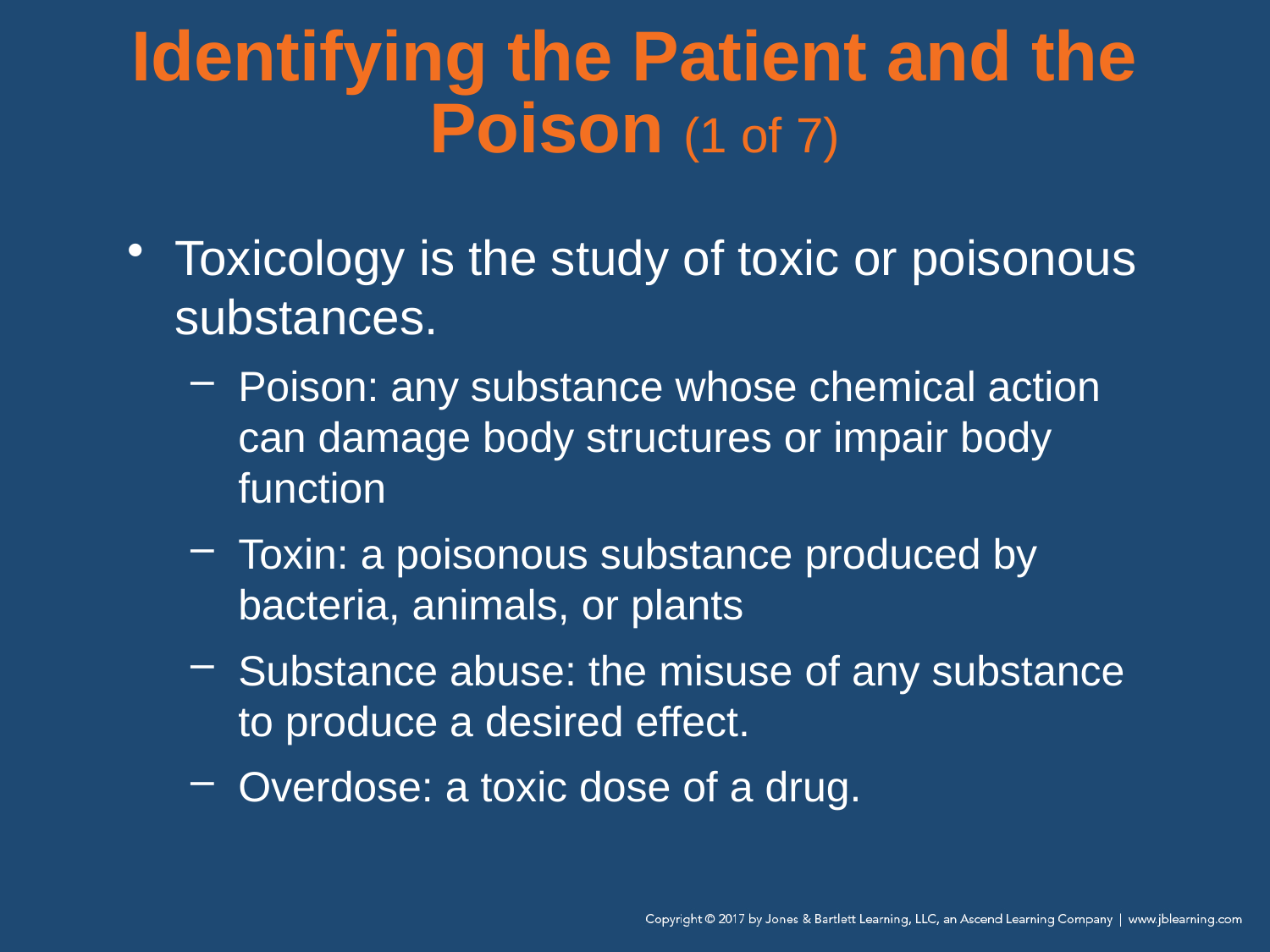

# Identifying the Patient and the Poison (1 of 7)
Toxicology is the study of toxic or poisonous substances.
Poison: any substance whose chemical action can damage body structures or impair body function
Toxin: a poisonous substance produced by bacteria, animals, or plants
Substance abuse: the misuse of any substance to produce a desired effect.
Overdose: a toxic dose of a drug.